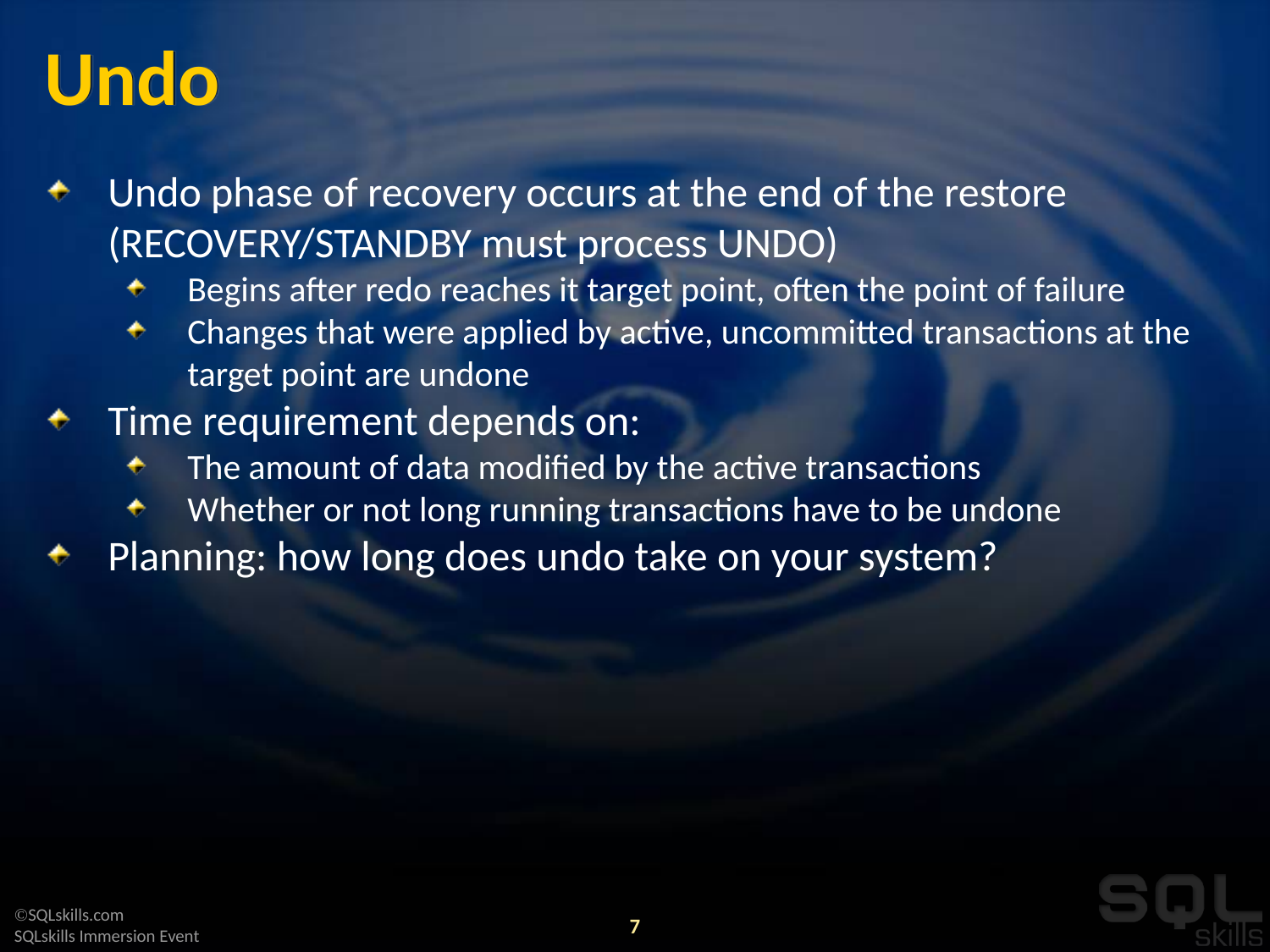

# Undo
Undo phase of recovery occurs at the end of the restore (RECOVERY/STANDBY must process UNDO)
Begins after redo reaches it target point, often the point of failure
Changes that were applied by active, uncommitted transactions at the target point are undone
Time requirement depends on:
The amount of data modified by the active transactions
Whether or not long running transactions have to be undone
Planning: how long does undo take on your system?
7